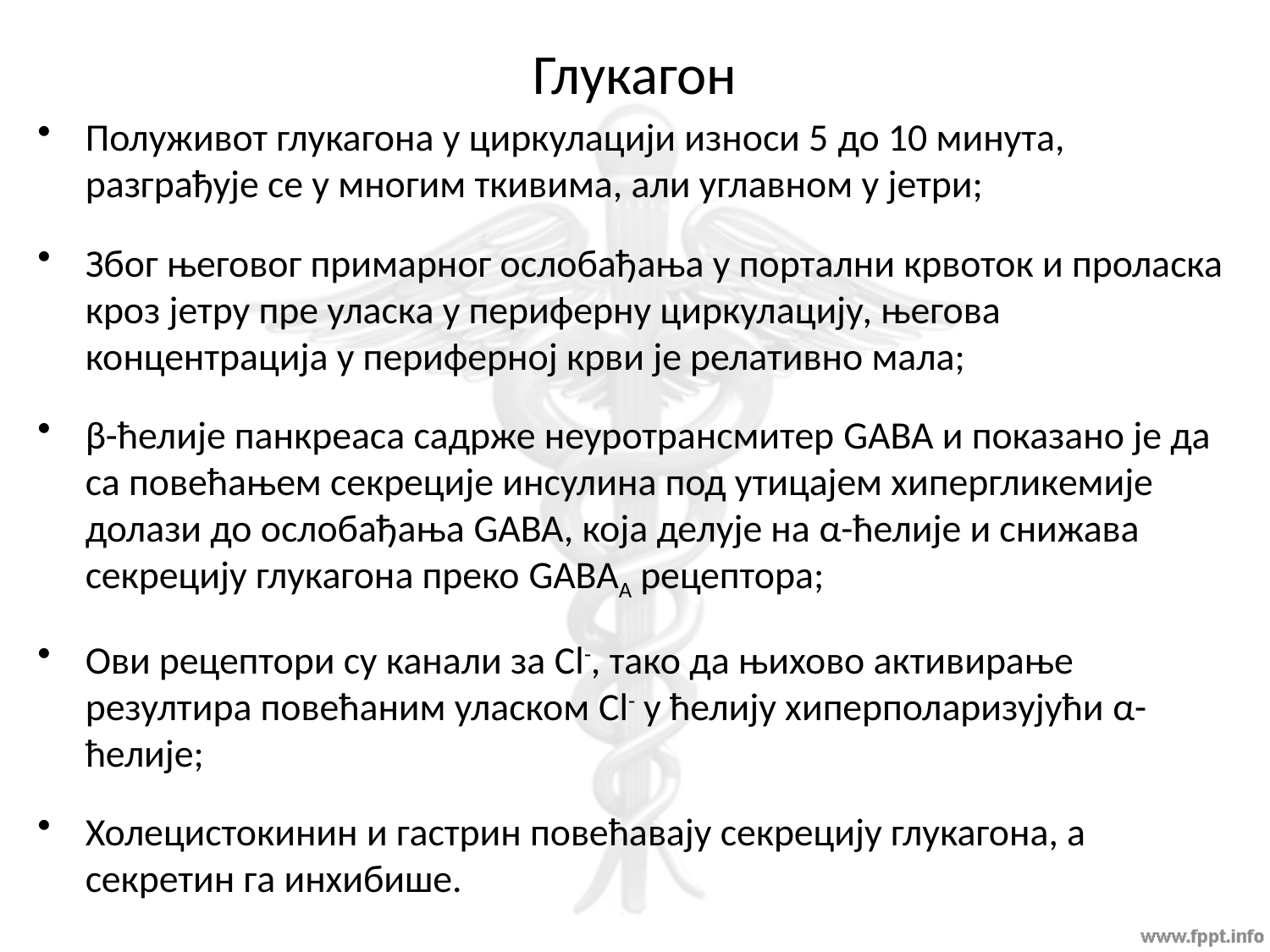

# Глукагон
Полуживот глукагона у циркулацији износи 5 до 10 минута, разграђује се у многим ткивима, али углавном у јетри;

Због његовог примарног ослобађања у портални крвоток и проласка кроз јетру пре уласка у периферну циркулацију, његова концентрација у периферној крви је релативно мала;

β-ћелије панкреаса садрже неуротрансмитер GABA и показано је да са повећањем секреције инсулина под утицајем хипергликемије долази до ослобађања GABA, која делује на α-ћелије и снижава секрецију глукагона преко GABAА рецептора;

Ови рецептори су канали за Cl-, тако да њихово активирање резултира повећаним уласком Cl- у ћелију хиперполаризујући α-ћелије;

Холецистокинин и гастрин повећавају секрецију глукагона, а секретин га инхибише.